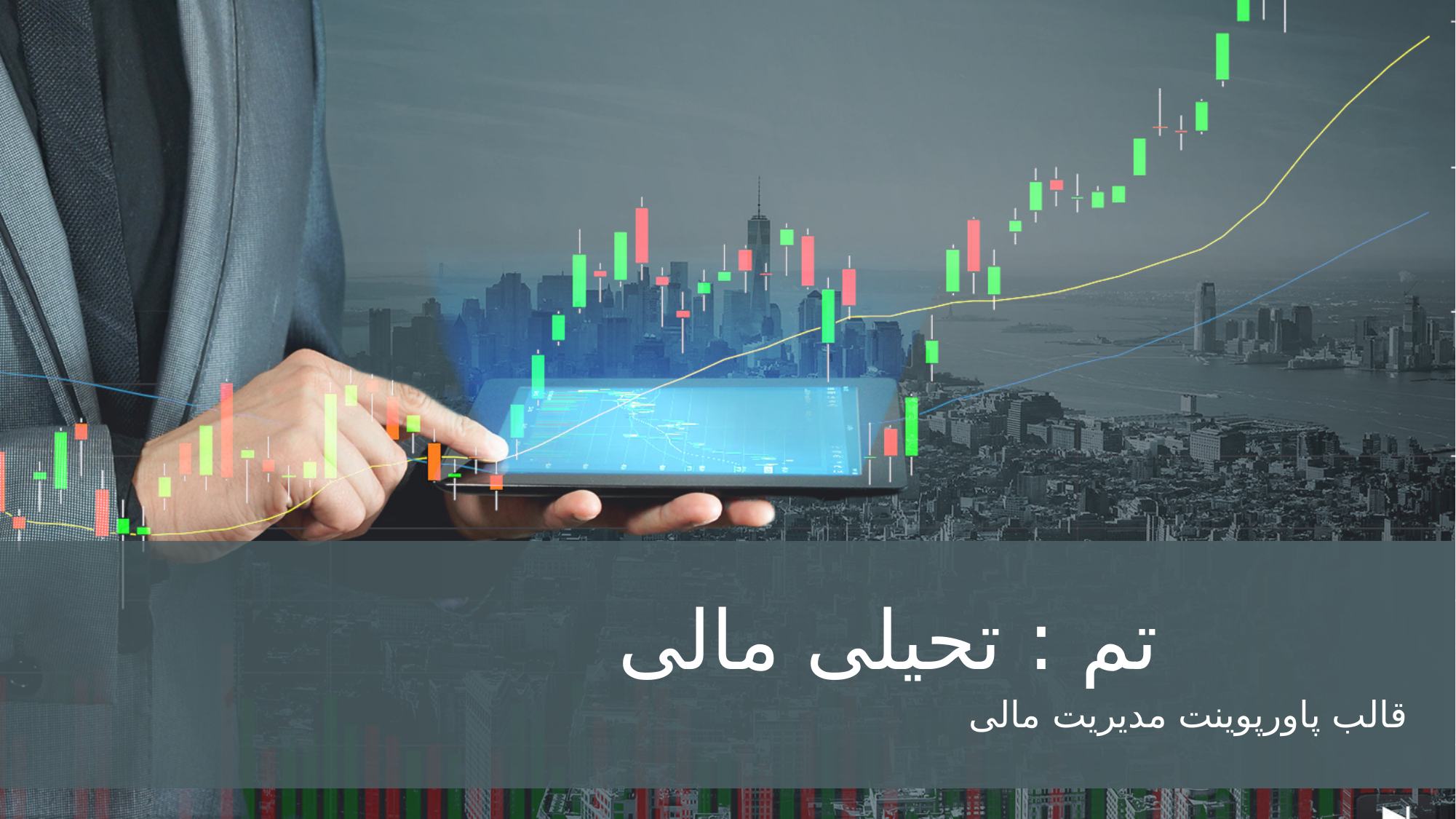

تم : تحیلی مالی
قالب پاورپوینت مدیریت مالی